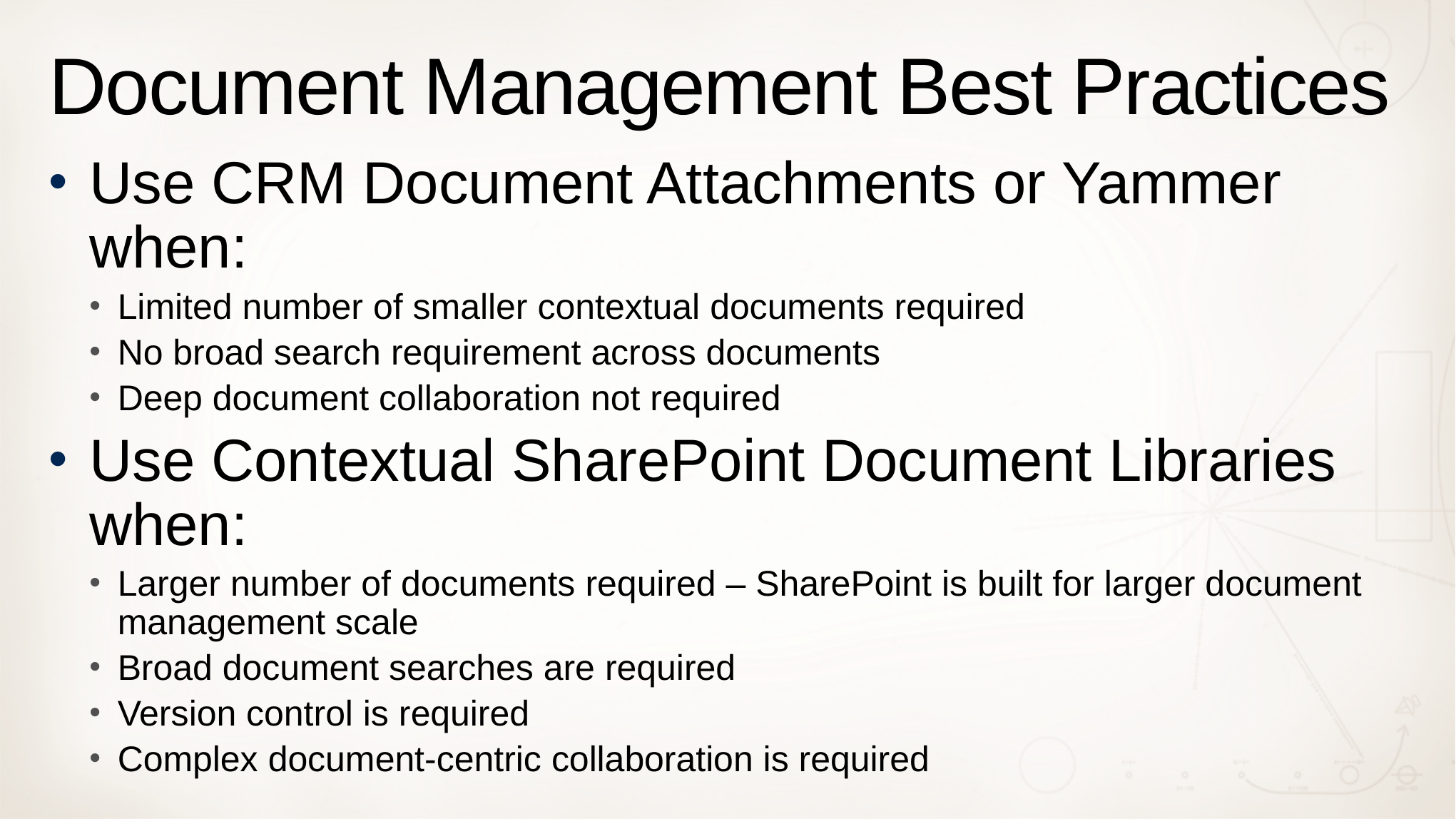

# Document Management Best Practices
Use CRM Document Attachments or Yammer when:
Limited number of smaller contextual documents required
No broad search requirement across documents
Deep document collaboration not required
Use Contextual SharePoint Document Libraries when:
Larger number of documents required – SharePoint is built for larger document management scale
Broad document searches are required
Version control is required
Complex document-centric collaboration is required